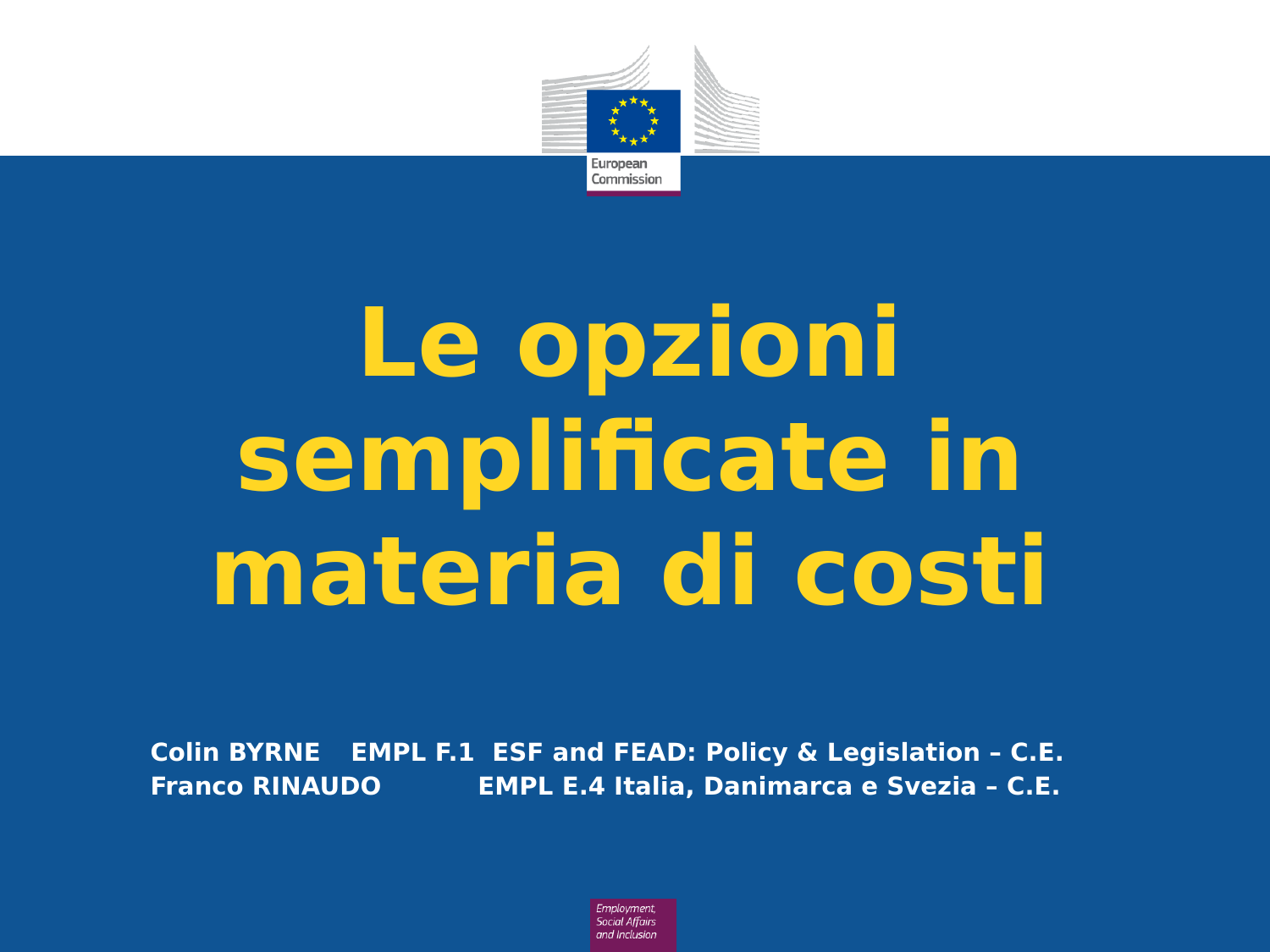

# Le opzioni semplificate in materia di costi
Colin BYRNE	   EMPL F.1  ESF and FEAD: Policy & Legislation – C.E.
Franco RINAUDO	   EMPL E.4 Italia, Danimarca e Svezia – C.E.